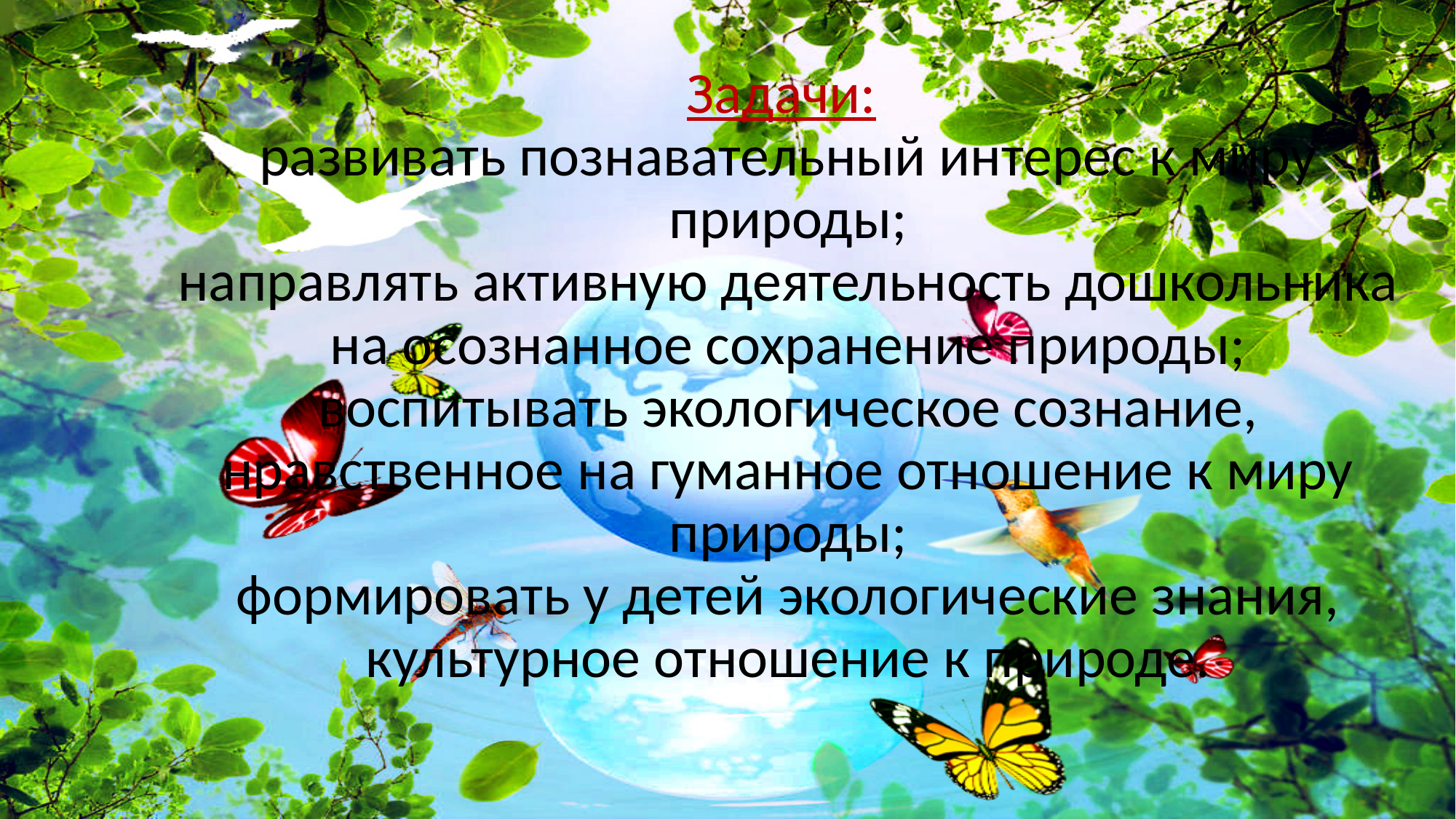

# Задачи: развивать познавательный интерес к миру природы; направлять активную деятельность дошкольника на осознанное сохранение природы; воспитывать экологическое сознание, нравственное на гуманное отношение к миру природы; формировать у детей экологические знания, культурное отношение к природе.